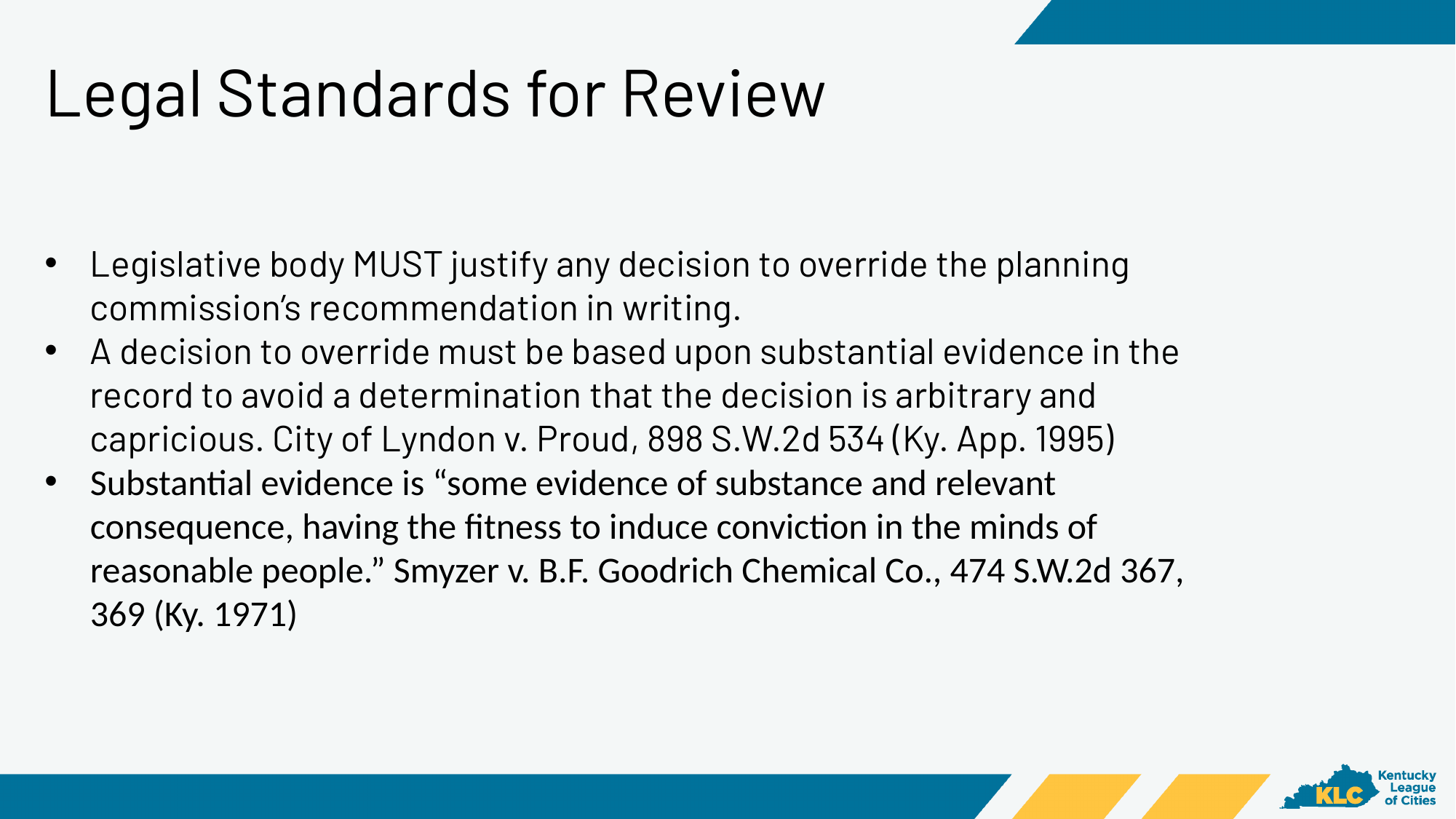

Legal Standards for Review
Legislative body MUST justify any decision to override the planning commission’s recommendation in writing.
A decision to override must be based upon substantial evidence in the record to avoid a determination that the decision is arbitrary and capricious. City of Lyndon v. Proud, 898 S.W.2d 534 (Ky. App. 1995)
Substantial evidence is “some evidence of substance and relevant consequence, having the fitness to induce conviction in the minds of reasonable people.” Smyzer v. B.F. Goodrich Chemical Co., 474 S.W.2d 367, 369 (Ky. 1971)